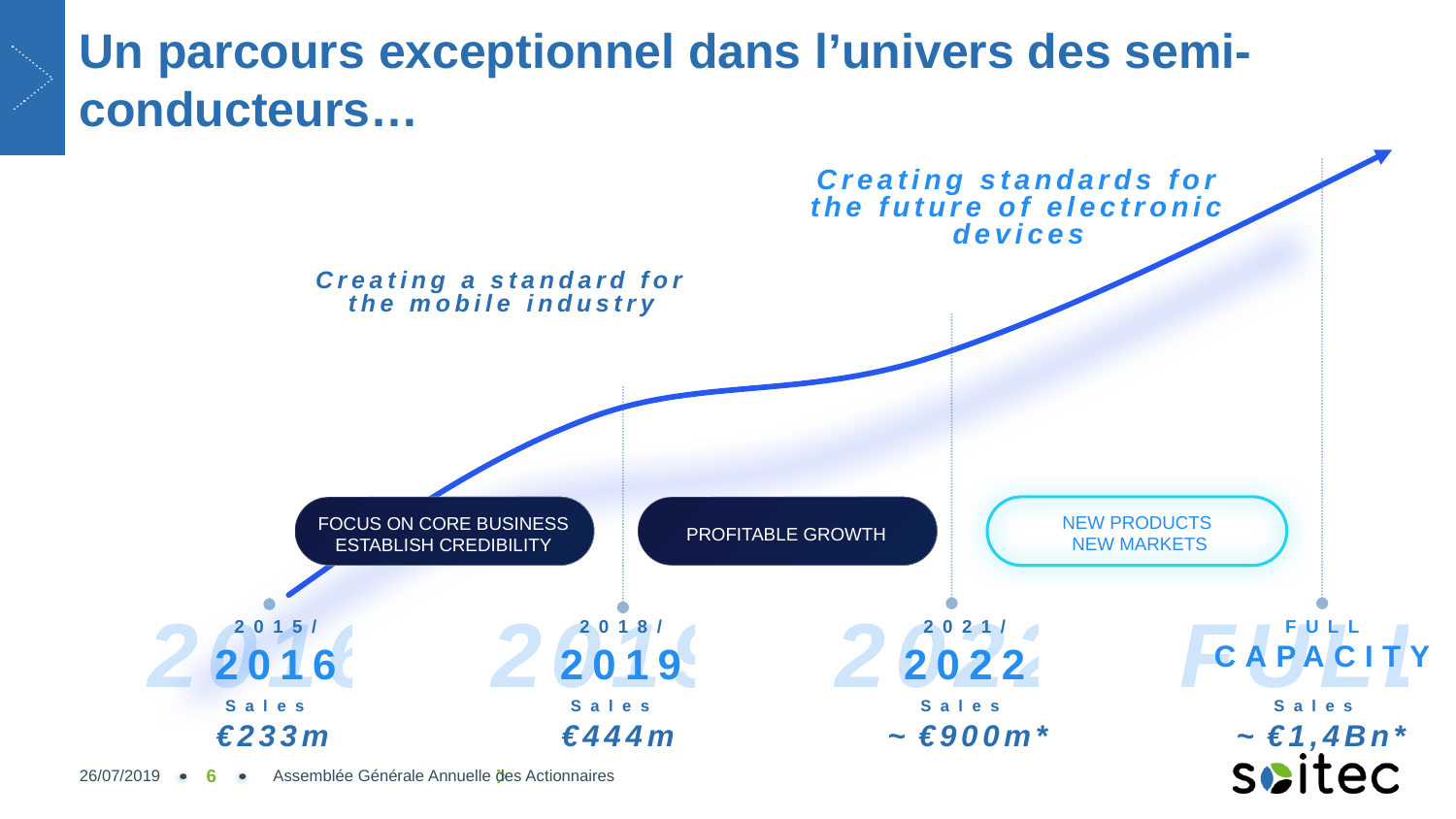

# Un parcours exceptionnel dans l’univers des semi-conducteurs…

Creating standards for
the future of electronic devices
Creating a standard for the mobile industry

FOCUS ON CORE BUSINESS
ESTABLISH CREDIBILITY

PROFITABLE GROWTH

NEW PRODUCTS
 NEW MARKETS
2016
2019
2022
FULL
2015/
2016
2018/
2019
2021/
2022
FULL
CAPACITY
Sales
€233m
Sales
€444m
Sales
~ €900m*
Sales
~ €1,4Bn*
26/07/2019
6
Assemblée Générale Annuelle des Actionnaires